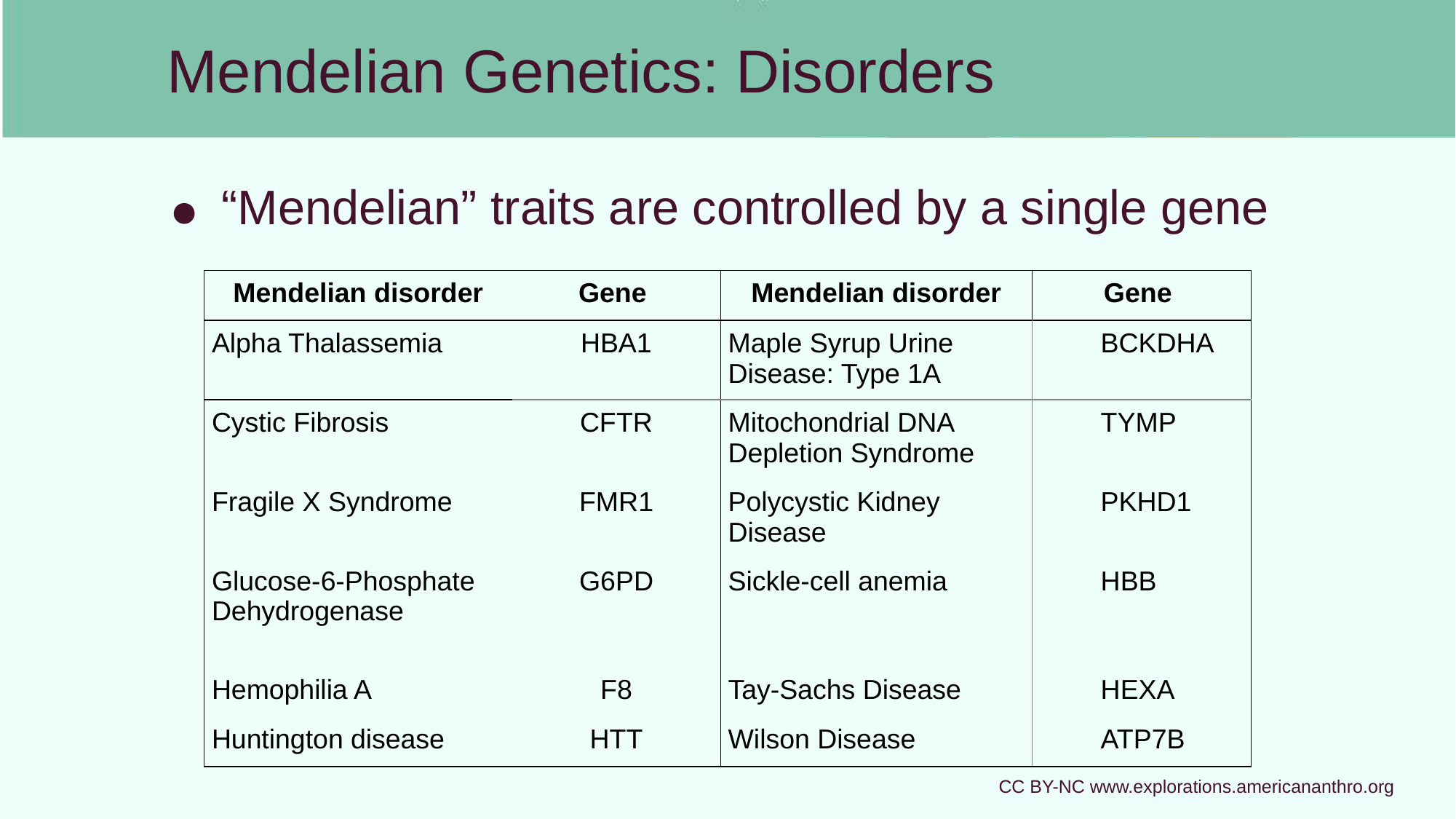

# Mendelian Genetics: Disorders
“Mendelian” traits are controlled by a single gene
| Mendelian disorder | Gene | Mendelian disorder | Gene |
| --- | --- | --- | --- |
| Alpha Thalassemia | HBA1 | Maple Syrup Urine Disease: Type 1A | BCKDHA |
| Cystic Fibrosis | CFTR | Mitochondrial DNA Depletion Syndrome | TYMP |
| Fragile X Syndrome | FMR1 | Polycystic Kidney Disease | PKHD1 |
| Glucose-6-Phosphate Dehydrogenase | G6PD | Sickle-cell anemia | HBB |
| Hemophilia A | F8 | Tay-Sachs Disease | HEXA |
| Huntington disease | HTT | Wilson Disease | ATP7B |